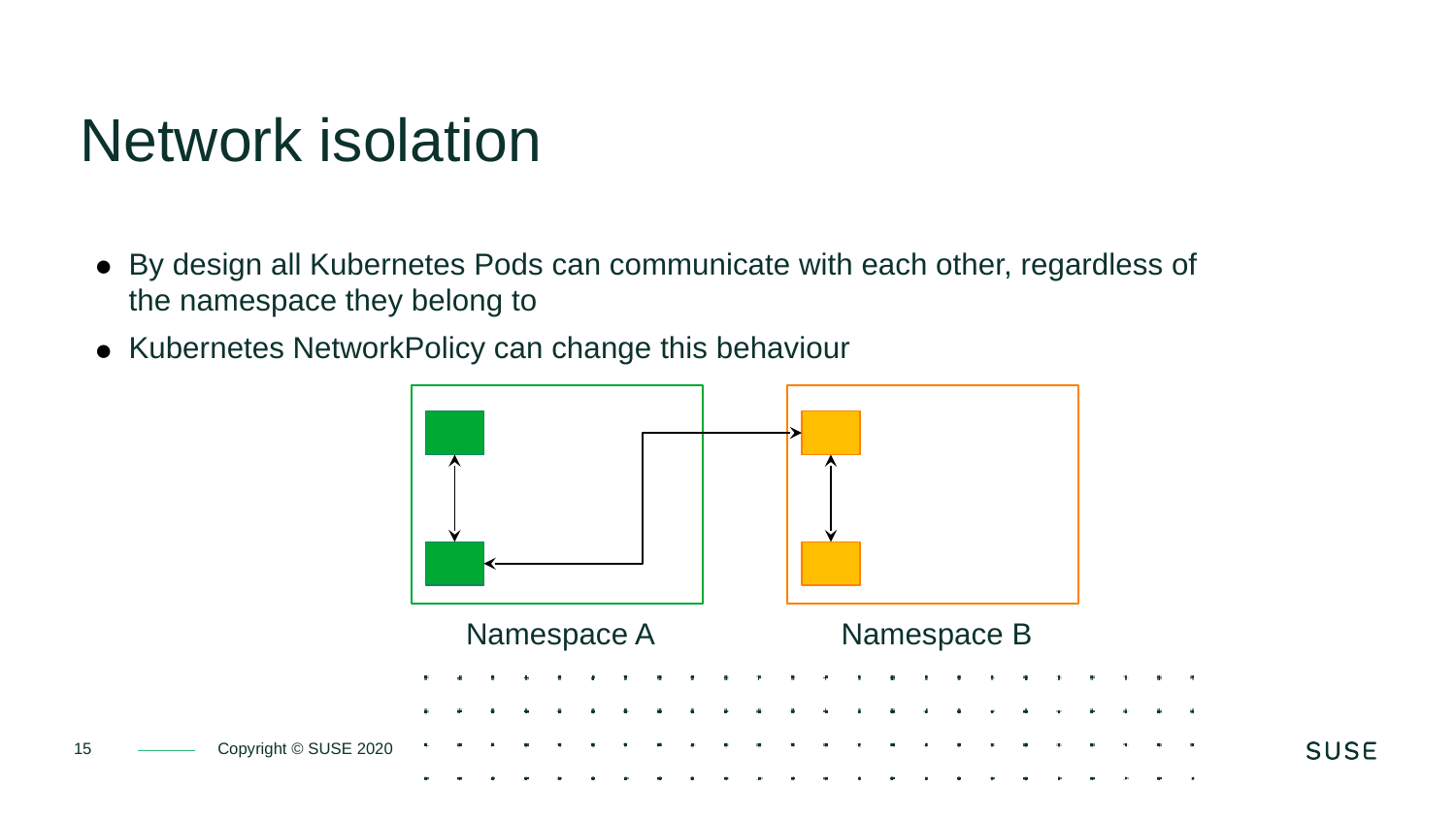

Network isolation
By design all Kubernetes Pods can communicate with each other, regardless of the namespace they belong to
Kubernetes NetworkPolicy can change this behaviour

Namespace A
Namespace B